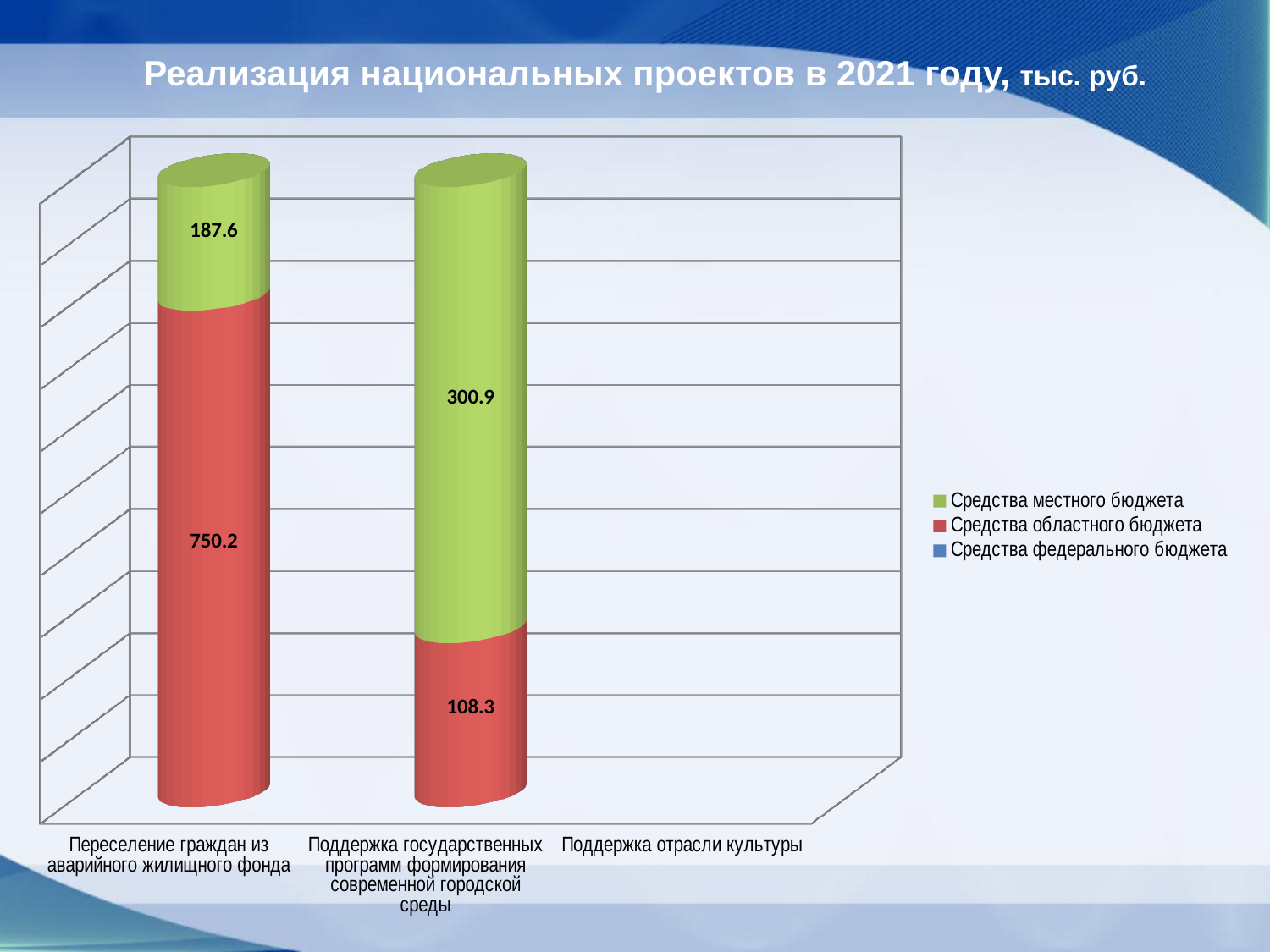

Реализация национальных проектов в 2021 году, тыс. руб.

[unsupported chart]